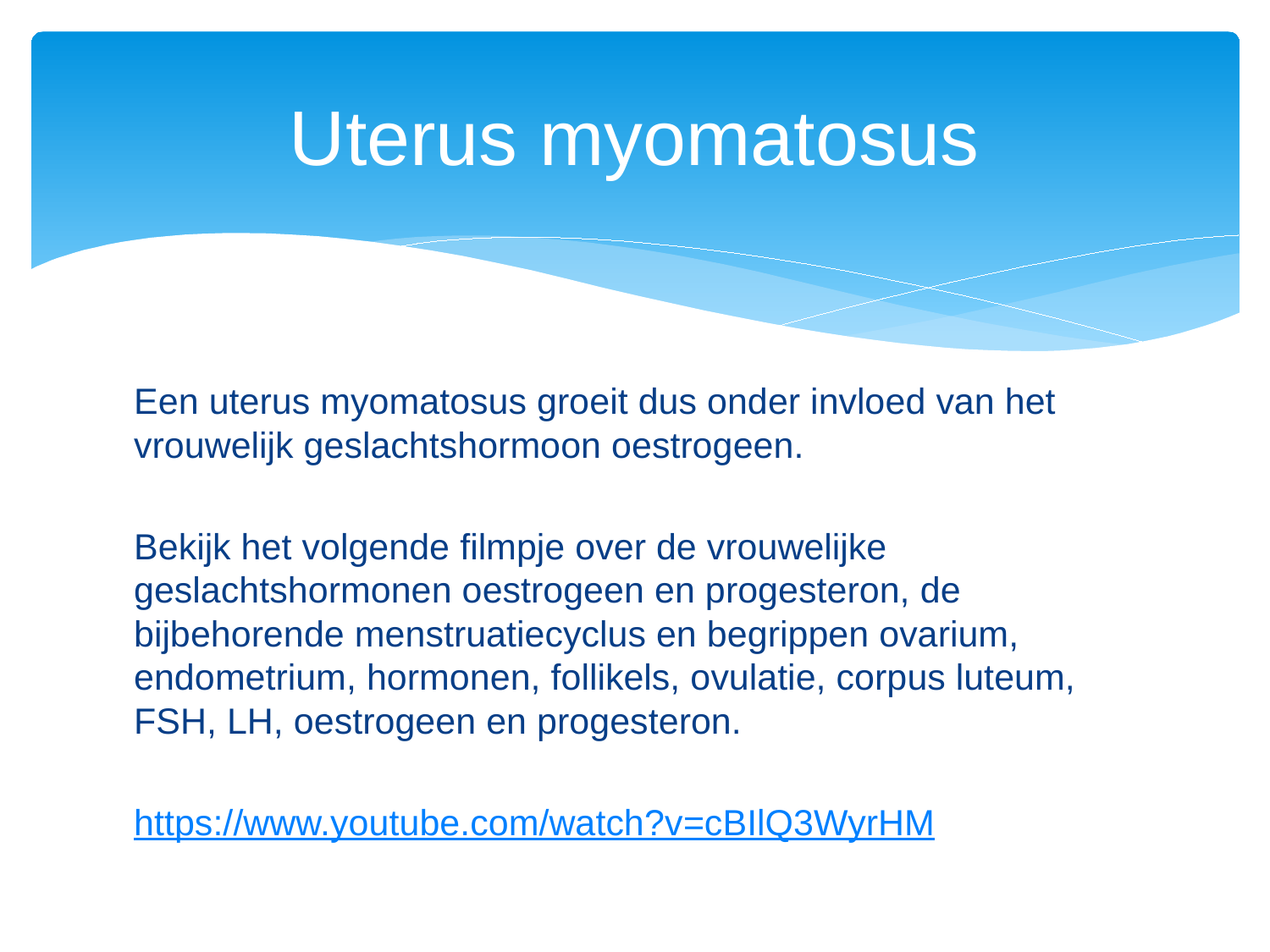

# Uterus myomatosus
Een uterus myomatosus groeit dus onder invloed van het vrouwelijk geslachtshormoon oestrogeen.

Bekijk het volgende filmpje over de vrouwelijke geslachtshormonen oestrogeen en progesteron, de bijbehorende menstruatiecyclus en begrippen ovarium, endometrium, hormonen, follikels, ovulatie, corpus luteum, FSH, LH, oestrogeen en progesteron.

https://www.youtube.com/watch?v=cBIlQ3WyrHM